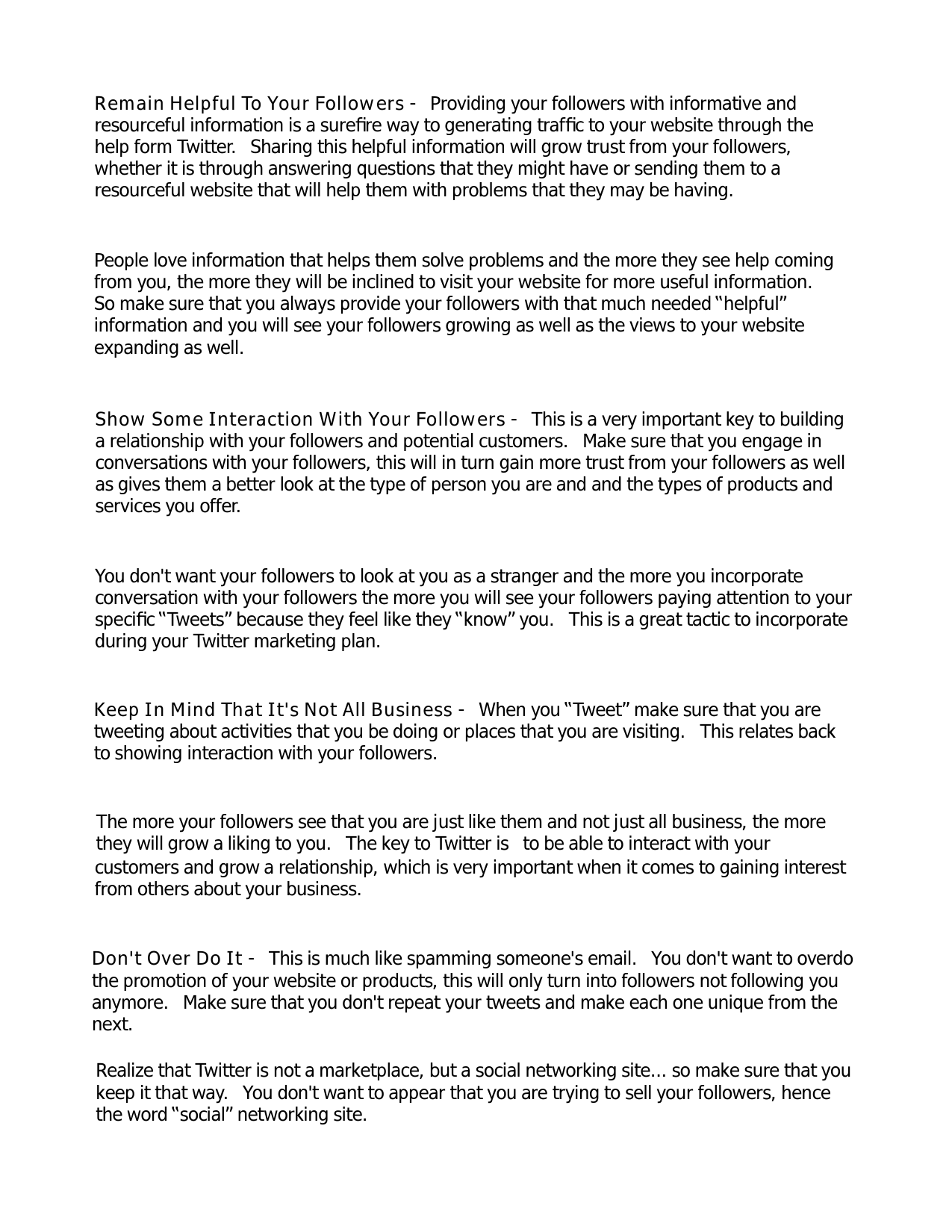

Remain Helpful To Your Followers -   Providing your followers with informative and
resourceful information is a surefire way to generating traffic to your website through the
help form Twitter.   Sharing this helpful information will grow trust from your followers,
whether it is through answering questions that they might have or sending them to a
resourceful website that will help them with problems that they may be having.
People love information that helps them solve problems and the more they see help coming
from you, the more they will be inclined to visit your website for more useful information.
So make sure that you always provide your followers with that much needed “helpful”
information and you will see your followers growing as well as the views to your website
expanding as well.
Show Some Interaction With Your Followers -   This is a very important key to building
a relationship with your followers and potential customers.   Make sure that you engage in
conversations with your followers, this will in turn gain more trust from your followers as well
as gives them a better look at the type of person you are and and the types of products and
services you offer.
You don't want your followers to look at you as a stranger and the more you incorporate
conversation with your followers the more you will see your followers paying attention to your
specific “Tweets” because they feel like they “know” you.   This is a great tactic to incorporate
during your Twitter marketing plan.
Keep In Mind That It's Not All Business -   When you “Tweet” make sure that you are
tweeting about activities that you be doing or places that you are visiting.   This relates back
to showing interaction with your followers.
The more your followers see that you are just like them and not just all business, the more
they will grow a liking to you.   The key to Twitter is   to be able to interact with your
customers and grow a relationship, which is very important when it comes to gaining interest
from others about your business.
Don't Over Do It -   This is much like spamming someone's email.   You don't want to overdo
the promotion of your website or products, this will only turn into followers not following you
anymore.   Make sure that you don't repeat your tweets and make each one unique from the
next.
Realize that Twitter is not a marketplace, but a social networking site... so make sure that you
keep it that way.   You don't want to appear that you are trying to sell your followers, hence
the word “social” networking site.